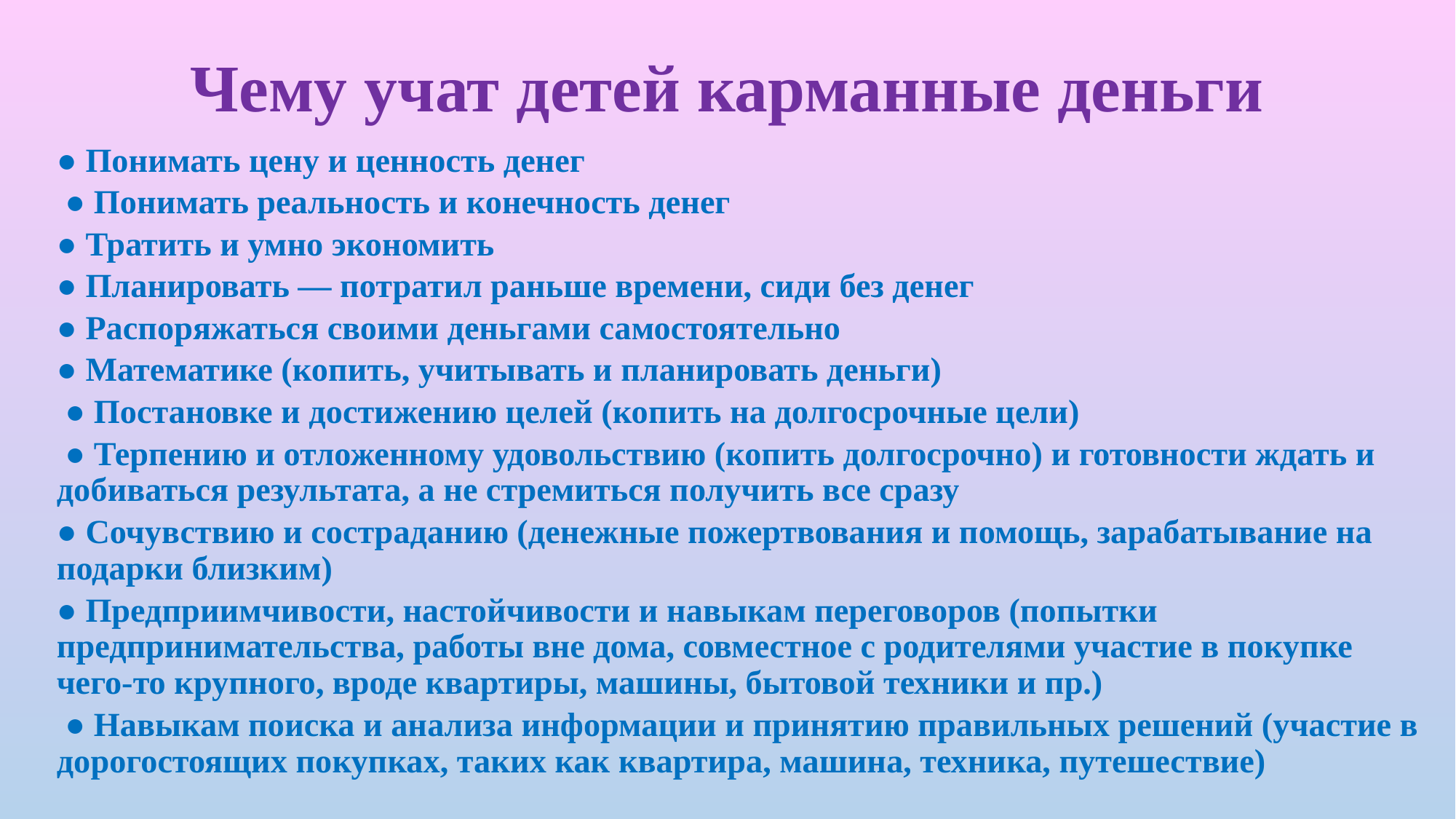

# Чему учат детей карманные деньги
● Понимать цену и ценность денег
 ● Понимать реальность и конечность денег
● Тратить и умно экономить
● Планировать — потратил раньше времени, сиди без денег
● Распоряжаться своими деньгами самостоятельно
● Математике (копить, учитывать и планировать деньги)
 ● Постановке и достижению целей (копить на долгосрочные цели)
 ● Терпению и отложенному удовольствию (копить долгосрочно) и готовности ждать и добиваться результата, а не стремиться получить все сразу
● Сочувствию и состраданию (денежные пожертвования и помощь, зарабатывание на подарки близким)
● Предприимчивости, настойчивости и навыкам переговоров (попытки предпринимательства, работы вне дома, совместное с родителями участие в покупке чего-то крупного, вроде квартиры, машины, бытовой техники и пр.)
 ● Навыкам поиска и анализа информации и принятию правильных решений (участие в дорогостоящих покупках, таких как квартира, машина, техника, путешествие)